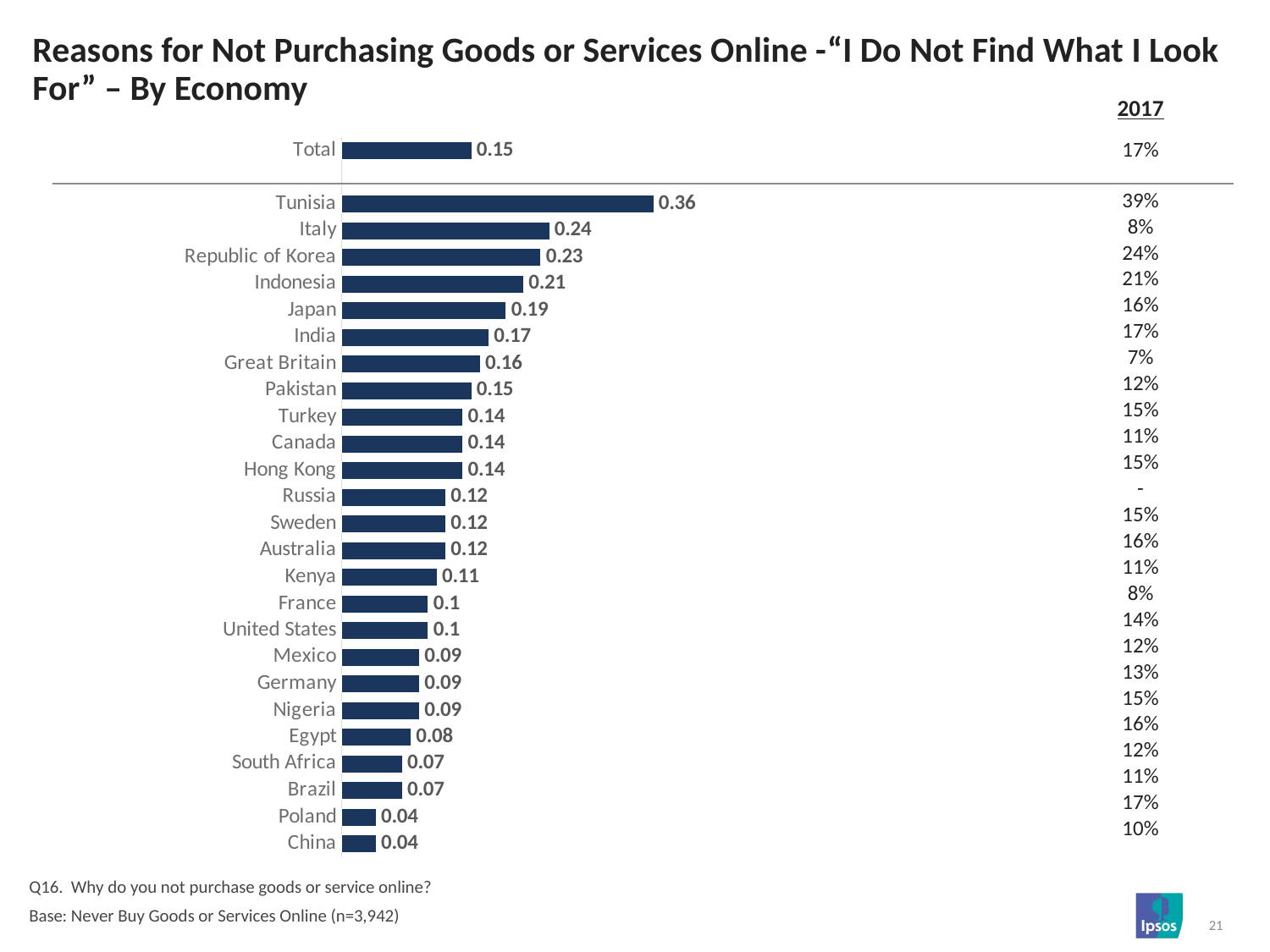

# Reasons for Not Purchasing Goods or Services Online -“I Do Not Find What I Look For” – By Economy
| 2017 |
| --- |
| 17% |
|  |
| 39% |
| 8% |
| 24% |
| 21% |
| 16% |
| 17% |
| 7% |
| 12% |
| 15% |
| 11% |
| 15% |
| - |
| 15% |
| 16% |
| 11% |
| 8% |
| 14% |
| 12% |
| 13% |
| 15% |
| 16% |
| 12% |
| 11% |
| 17% |
| 10% |

### Chart

| Category | Column1 |
|---|---|
| Total | 0.15 |
|  | None |
| Tunisia | 0.36 |
| Italy | 0.24 |
| Republic of Korea | 0.23 |
| Indonesia | 0.21 |
| Japan | 0.19 |
| India | 0.17 |
| Great Britain | 0.16 |
| Pakistan | 0.15 |
| Turkey | 0.14 |
| Canada | 0.14 |
| Hong Kong | 0.14 |
| Russia | 0.12 |
| Sweden | 0.12 |
| Australia | 0.12 |
| Kenya | 0.11 |
| France | 0.1 |
| United States | 0.1 |
| Mexico | 0.09 |
| Germany | 0.09 |
| Nigeria | 0.09 |
| Egypt | 0.08 |
| South Africa | 0.07 |
| Brazil | 0.07 |
| Poland | 0.04 |
| China | 0.04 |
Q16.  Why do you not purchase goods or service online?
Base: Never Buy Goods or Services Online (n=3,942)